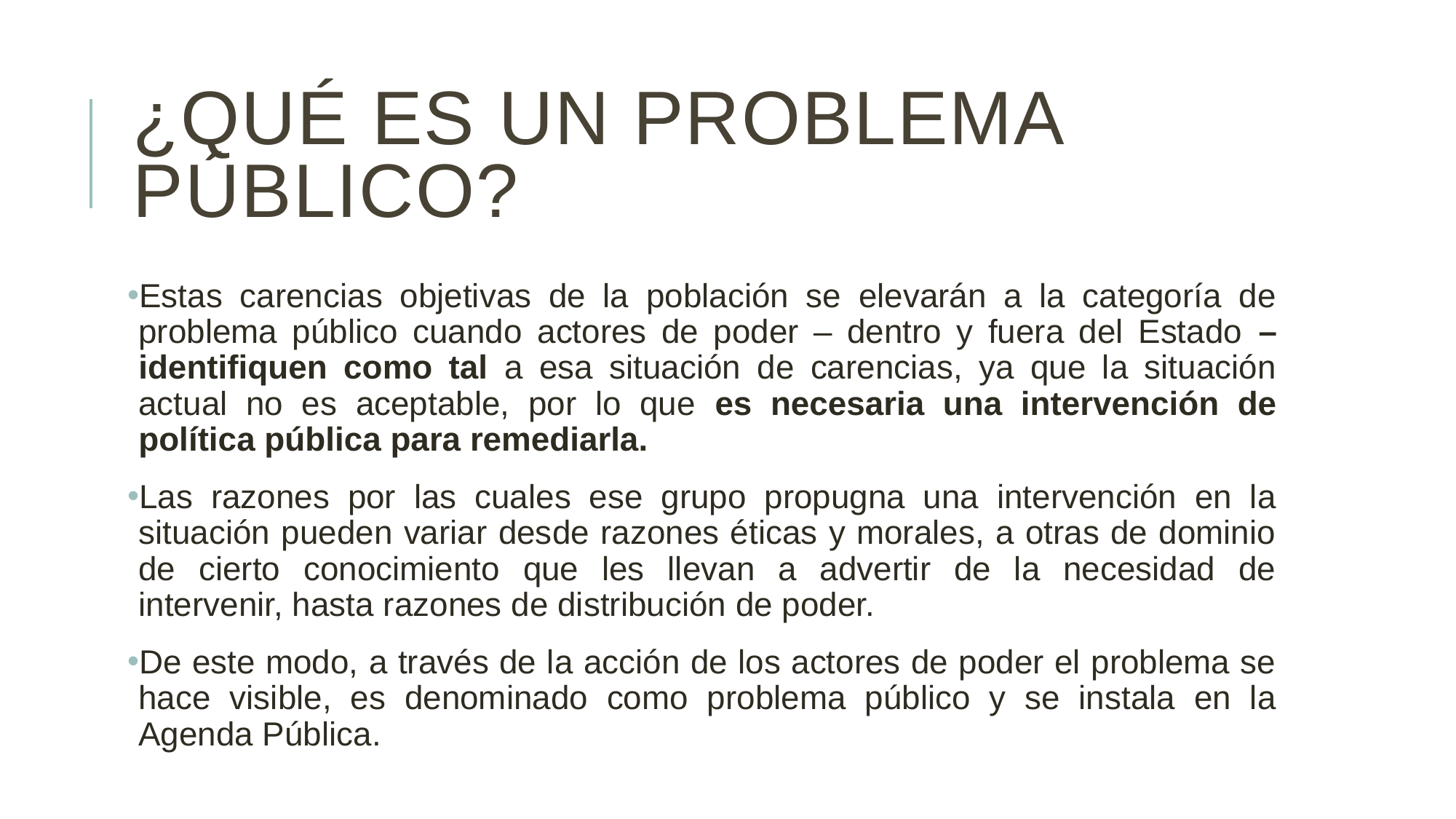

# ¿Qué es un problema público?
Estas carencias objetivas de la población se elevarán a la categoría de problema público cuando actores de poder – dentro y fuera del Estado – identifiquen como tal a esa situación de carencias, ya que la situación actual no es aceptable, por lo que es necesaria una intervención de política pública para remediarla.
Las razones por las cuales ese grupo propugna una intervención en la situación pueden variar desde razones éticas y morales, a otras de dominio de cierto conocimiento que les llevan a advertir de la necesidad de intervenir, hasta razones de distribución de poder.
De este modo, a través de la acción de los actores de poder el problema se hace visible, es denominado como problema público y se instala en la Agenda Pública.